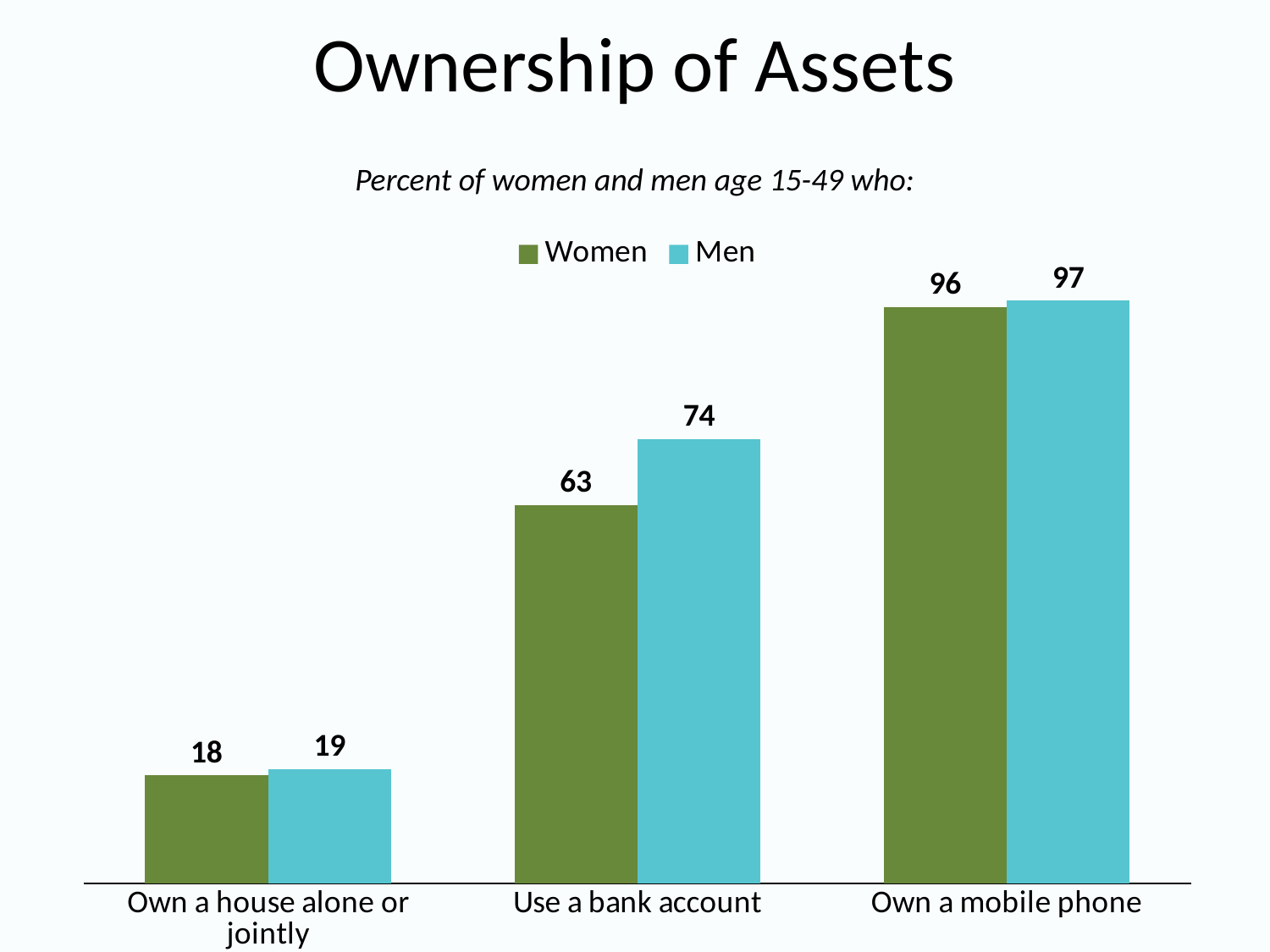

# Ownership of Assets
Percent of women and men age 15-49 who:

### Chart

| Category | Women | Men |
|---|---|---|
| Own a house alone or jointly | 18.0 | 19.0 |
| Use a bank account | 63.0 | 74.0 |
| Own a mobile phone | 96.0 | 97.0 |